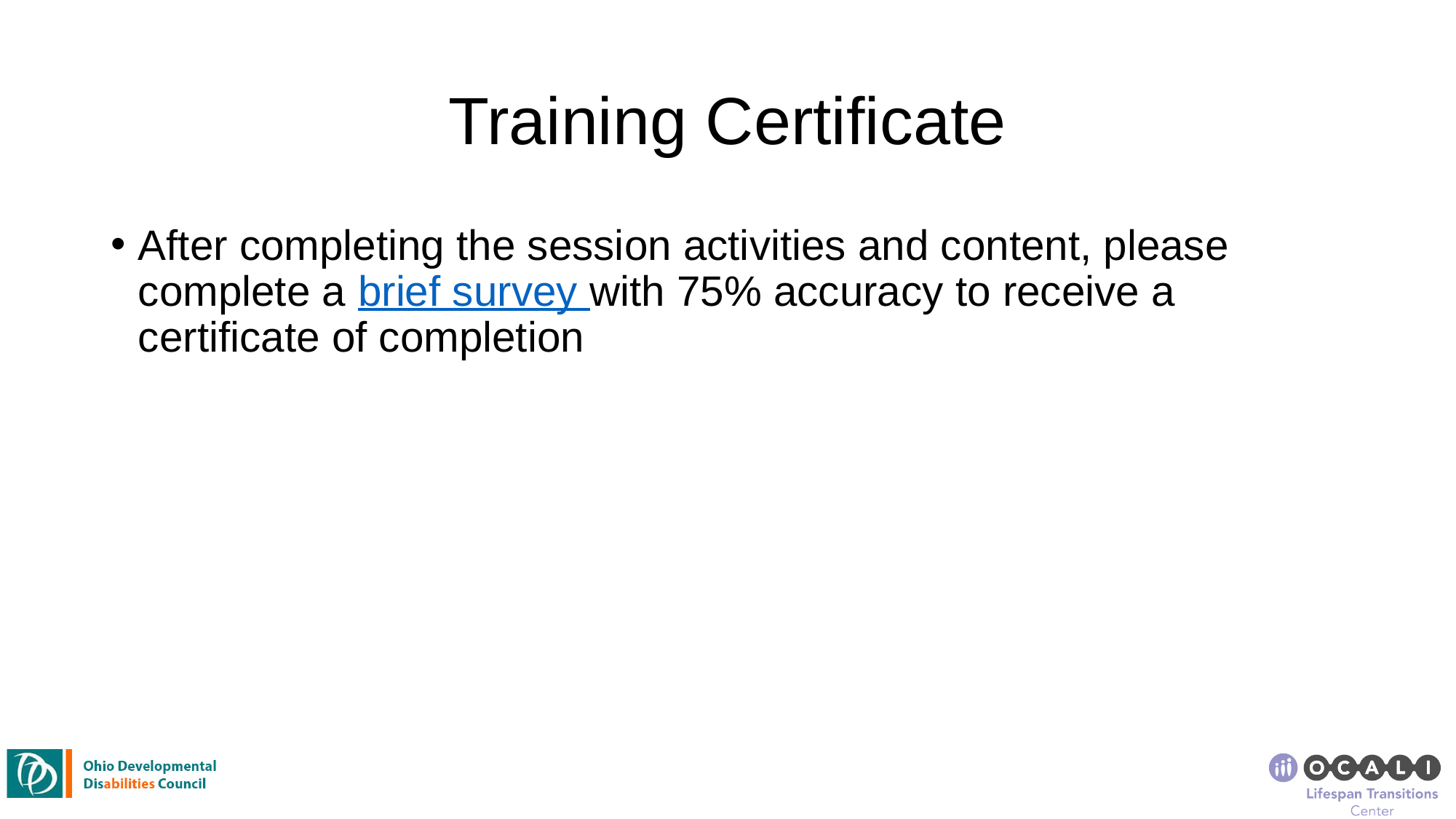

# Training Certificate
After completing the session activities and content, please complete a brief survey with 75% accuracy to receive a certificate of completion